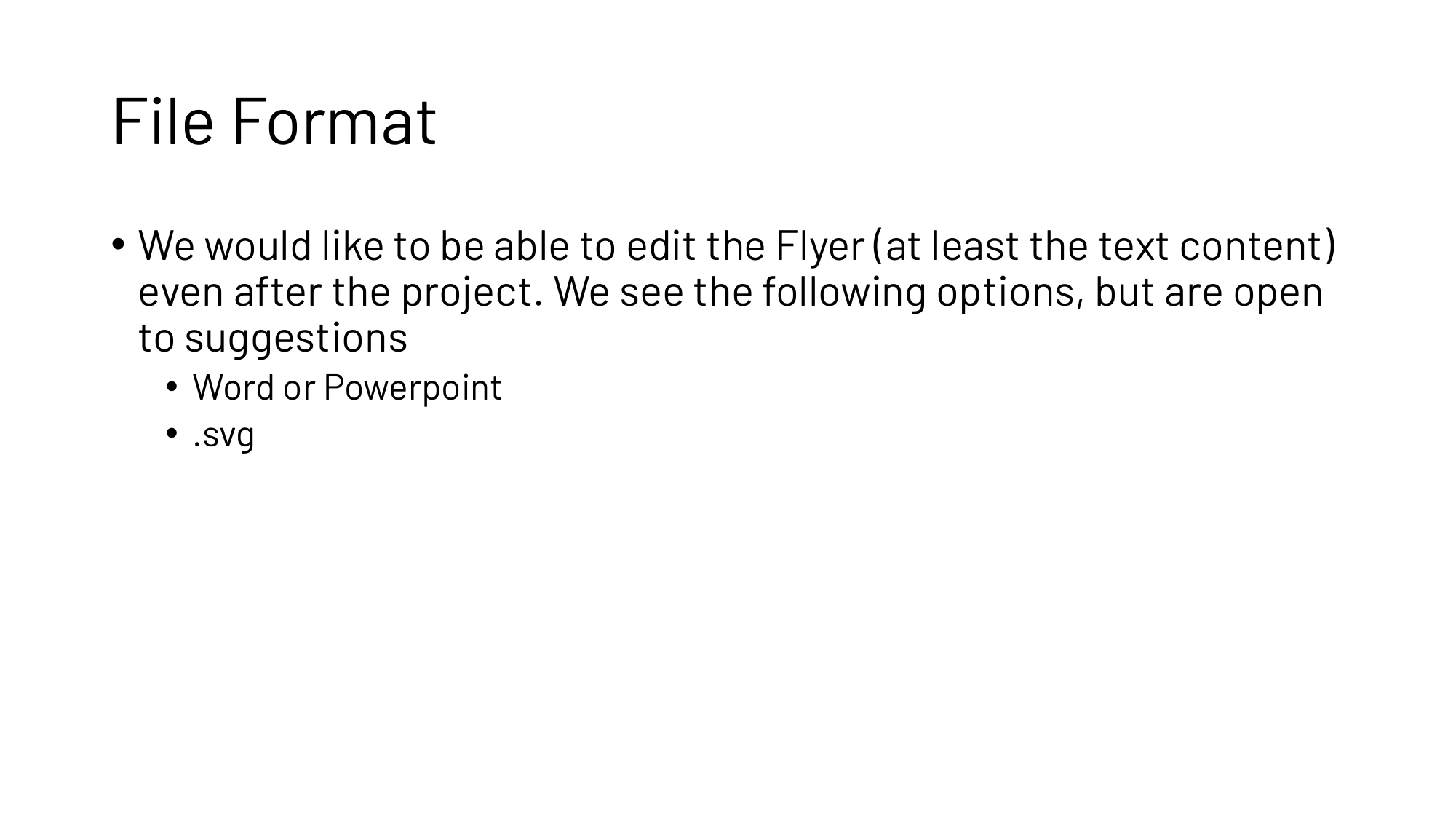

# File Format
We would like to be able to edit the Flyer (at least the text content) even after the project. We see the following options, but are open to suggestions
Word or Powerpoint
.svg